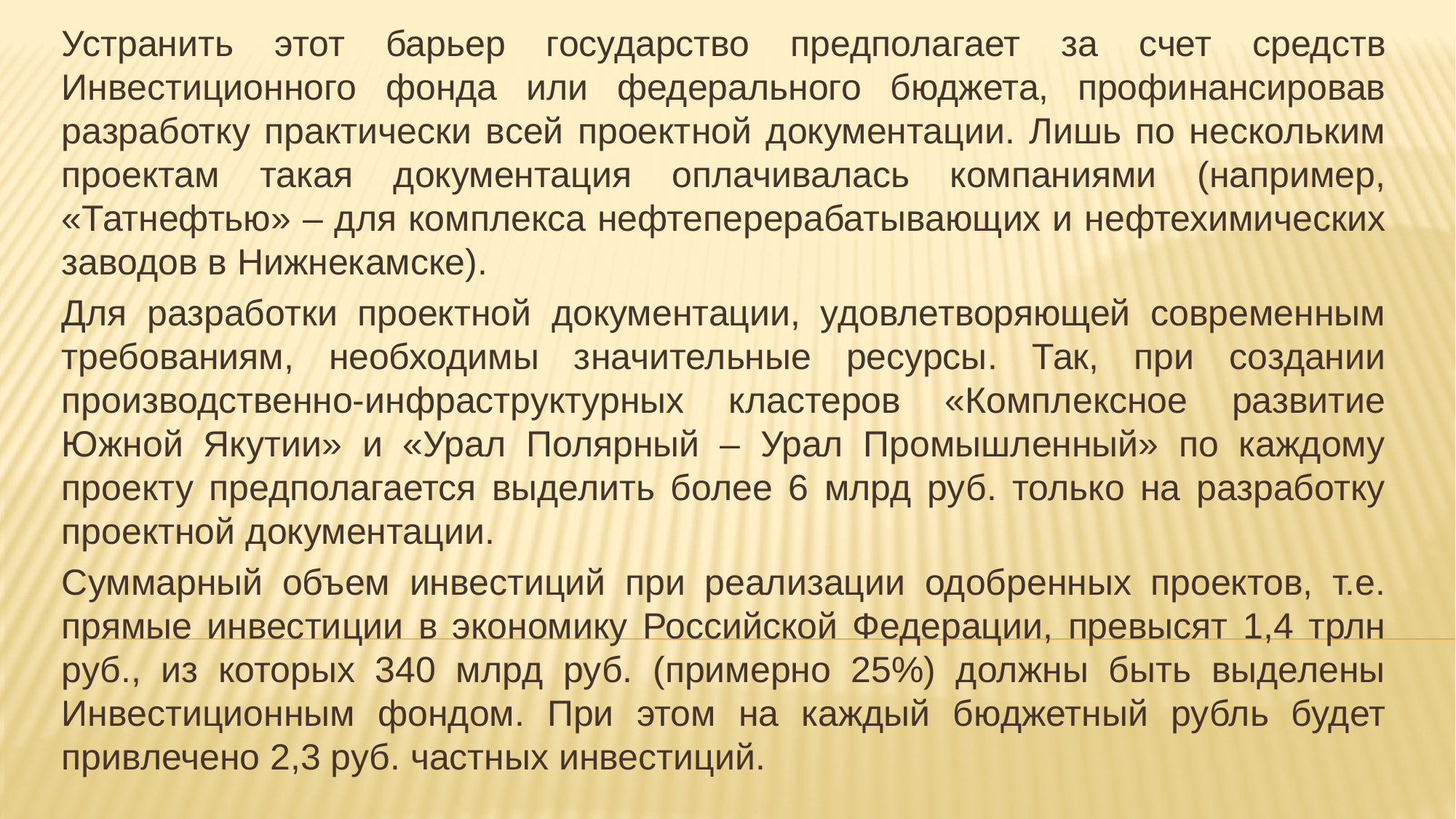

Устранить этот барьер государство предполагает за счет средств Инвестиционного фонда или федерального бюджета, профинансировав разработку практически всей проектной документации. Лишь по нескольким проектам такая документация оплачивалась компаниями (например, «Татнефтью» – для комплекса нефтеперерабатывающих и нефтехимических заводов в Нижнекамске).
Для разработки проектной документации, удовлетворяющей современным требованиям, необходимы значительные ресурсы. Так, при создании производственно-инфраструктурных кластеров «Комплексное развитие Южной Якутии» и «Урал Полярный – Урал Промышленный» по каждому проекту предполагается выделить более 6 млрд руб. только на разработку проектной документации.
Суммарный объем инвестиций при реализации одобренных проектов, т.е. прямые инвестиции в экономику Российской Федерации, превысят 1,4 трлн руб., из которых 340 млрд руб. (примерно 25%) должны быть выделены Инвестиционным фондом. При этом на каждый бюджетный рубль будет привлечено 2,3 руб. частных инвестиций.